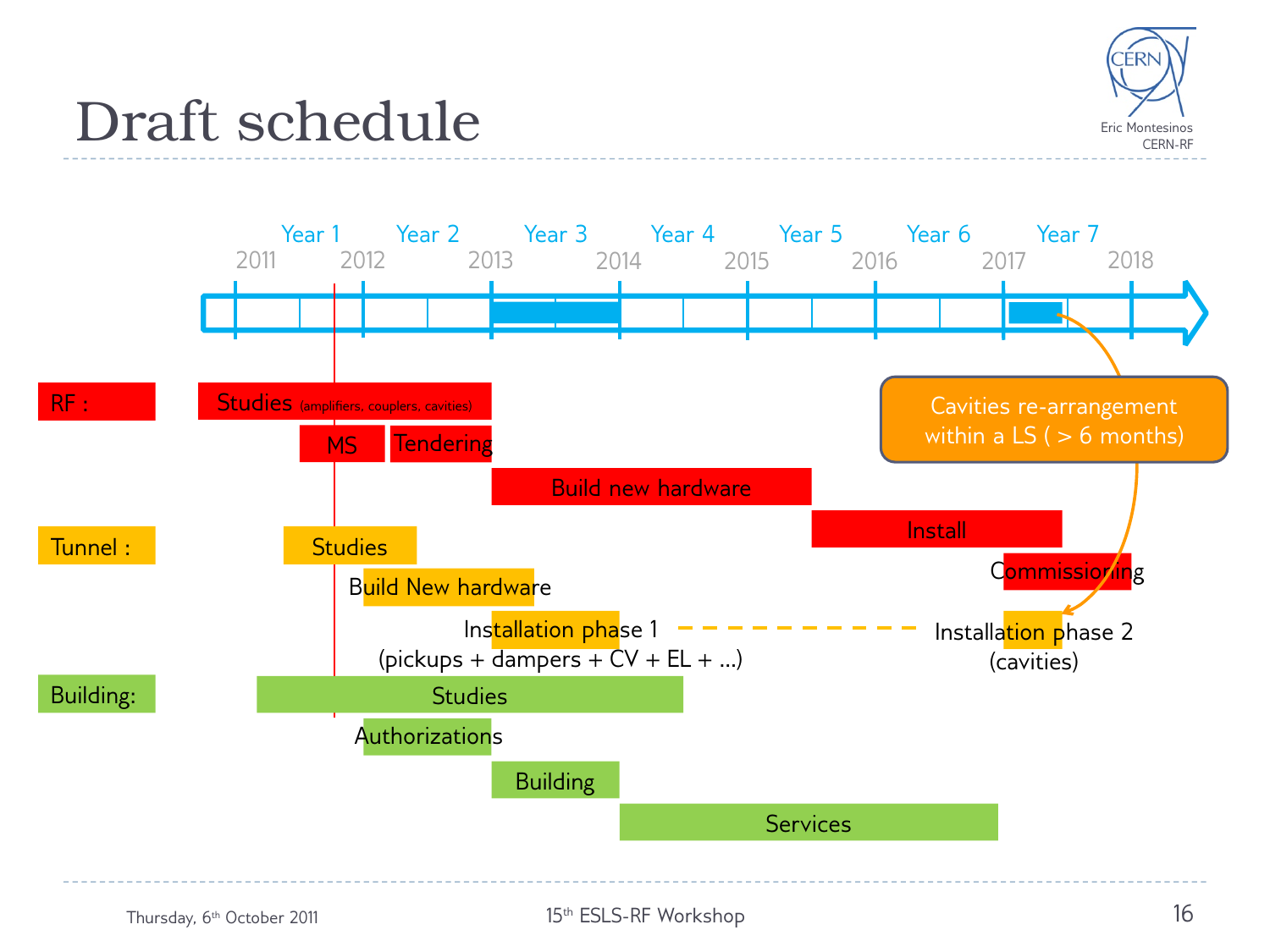

# Draft schedule

Year 1
Year 2
Year 3
Year 4
Year 5
Year 6
Year 7
2011
2012
2013
2018
2014
2015
2016
2017

Cavities re-arrangement within a LS ( > 6 months)
RF :
Studies (amplifiers, couplers, cavities)
Tendering
MS

Build new hardware
Install
Tunnel :
Studies
Commissioning

Build New hardware

Installation phase 1
(pickups + dampers + CV + EL + …)
Installation phase 2
(cavities)

Building:
Studies
Authorizations

Building
Services
Thursday, 6th October 2011
15th ESLS-RF Workshop
16